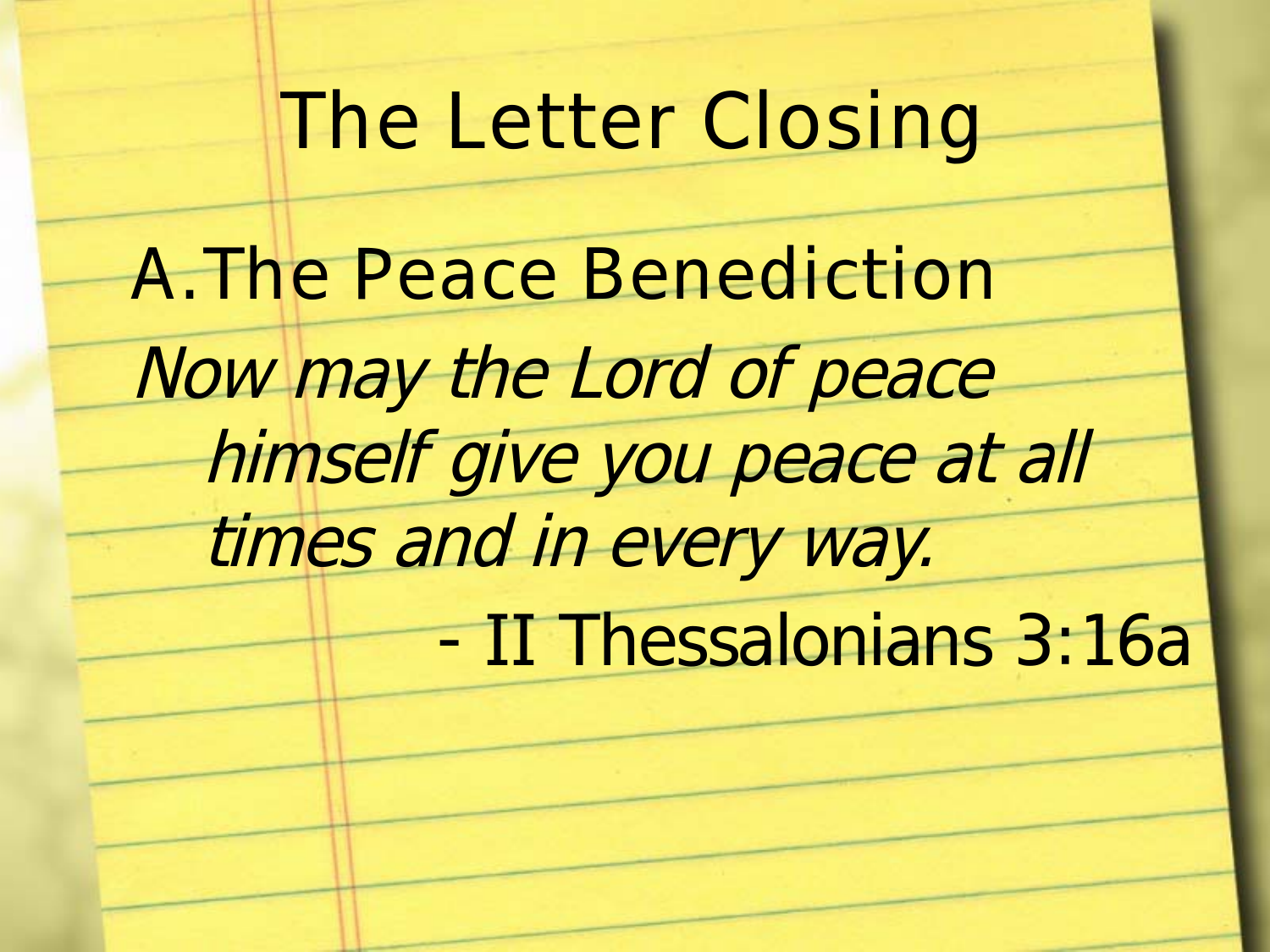

# The Letter Closing
The Peace Benediction
Now may the Lord of peace himself give you peace at all times and in every way.
- II Thessalonians 3:16a